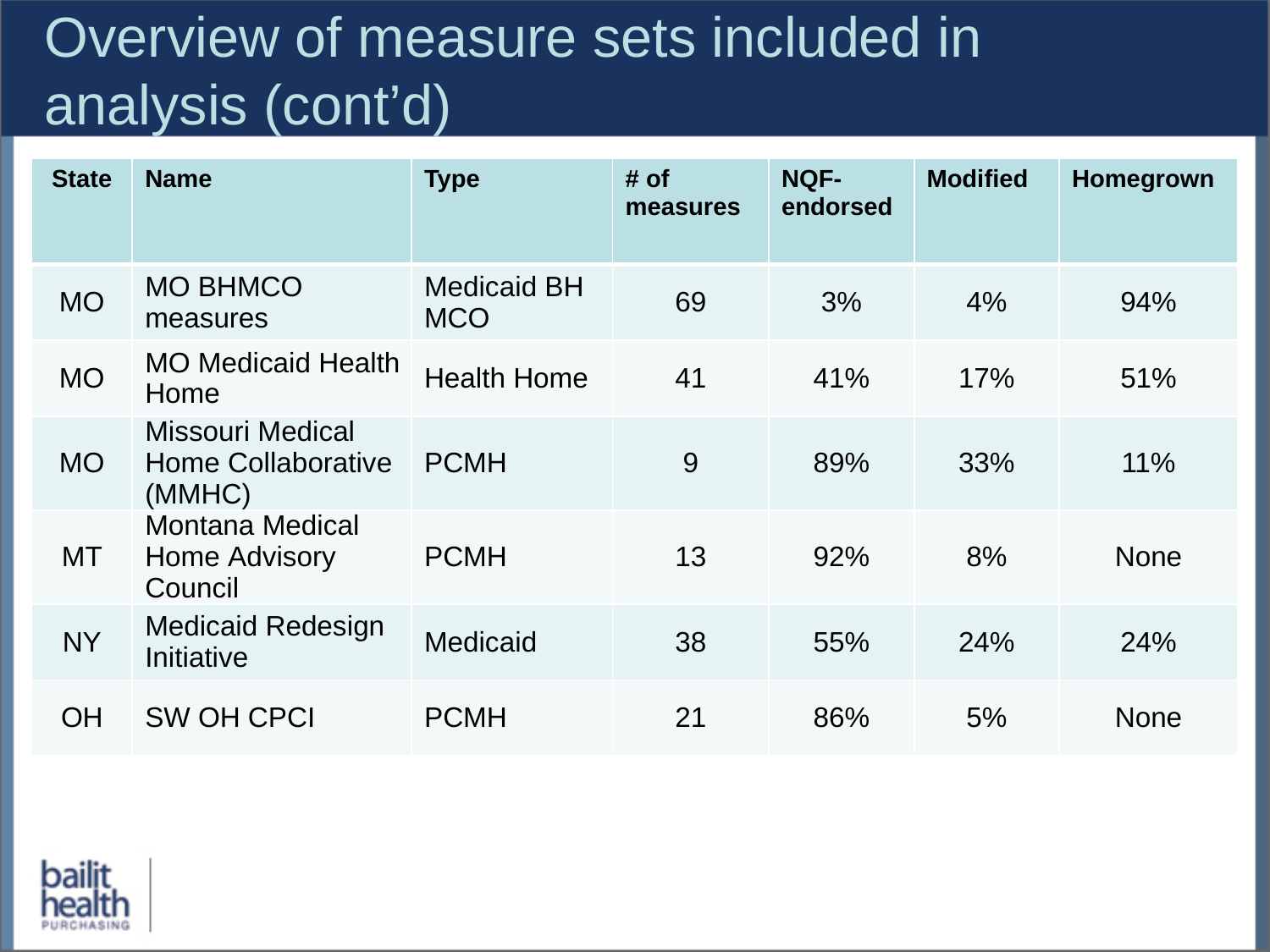

# Overview of measure sets included in analysis (cont’d)
| State | Name | Type | # of measures | NQF-endorsed | Modified | Homegrown |
| --- | --- | --- | --- | --- | --- | --- |
| MO | MO BHMCO measures | Medicaid BH MCO | 69 | 3% | 4% | 94% |
| MO | MO Medicaid Health Home | Health Home | 41 | 41% | 17% | 51% |
| MO | Missouri Medical Home Collaborative (MMHC) | PCMH | 9 | 89% | 33% | 11% |
| MT | Montana Medical Home Advisory Council | PCMH | 13 | 92% | 8% | None |
| NY | Medicaid Redesign Initiative | Medicaid | 38 | 55% | 24% | 24% |
| OH | SW OH CPCI | PCMH | 21 | 86% | 5% | None |